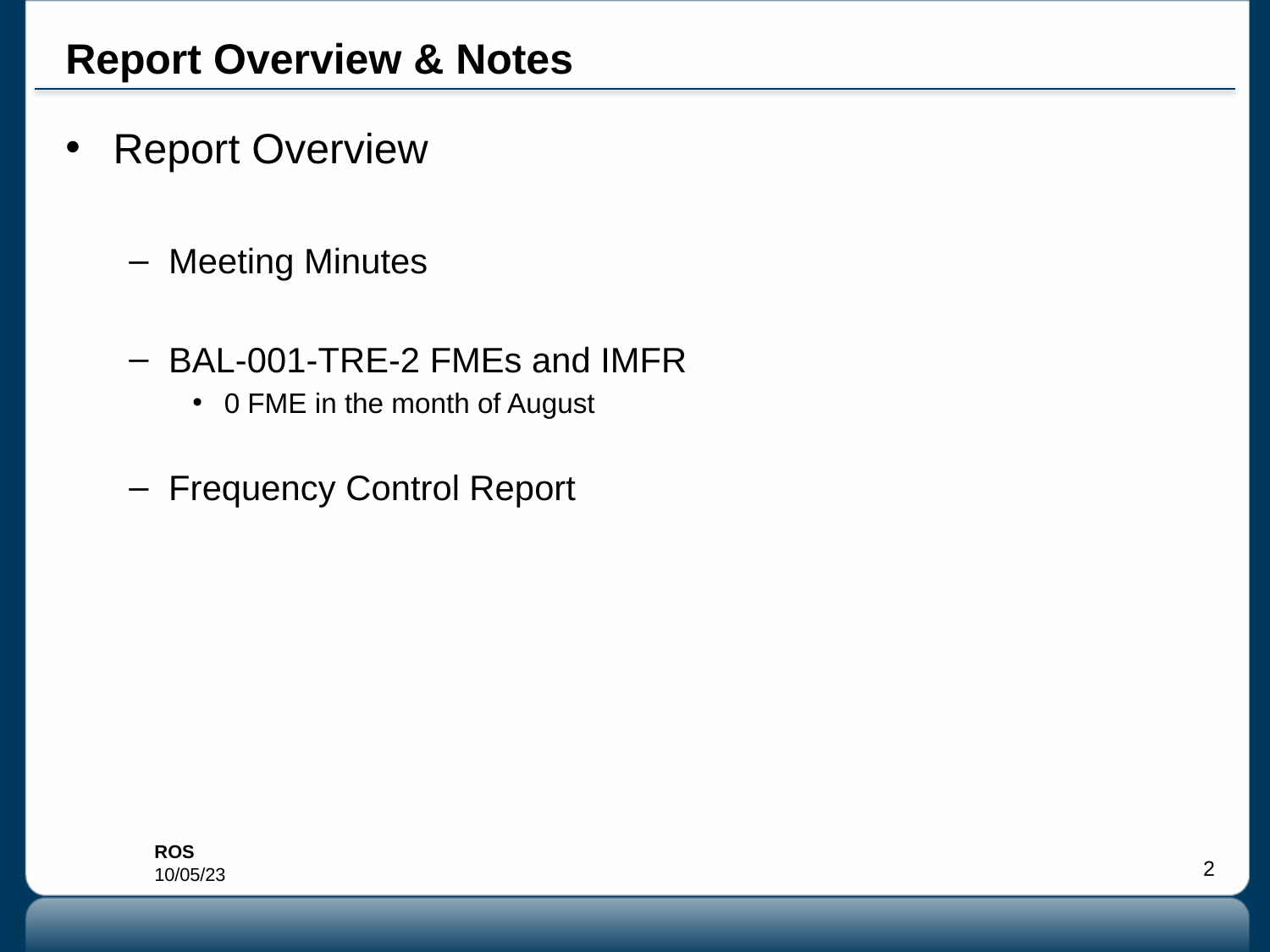

# Report Overview & Notes
Report Overview

Meeting Minutes

BAL-001-TRE-2 FMEs and IMFR
0 FME in the month of August

Frequency Control Report